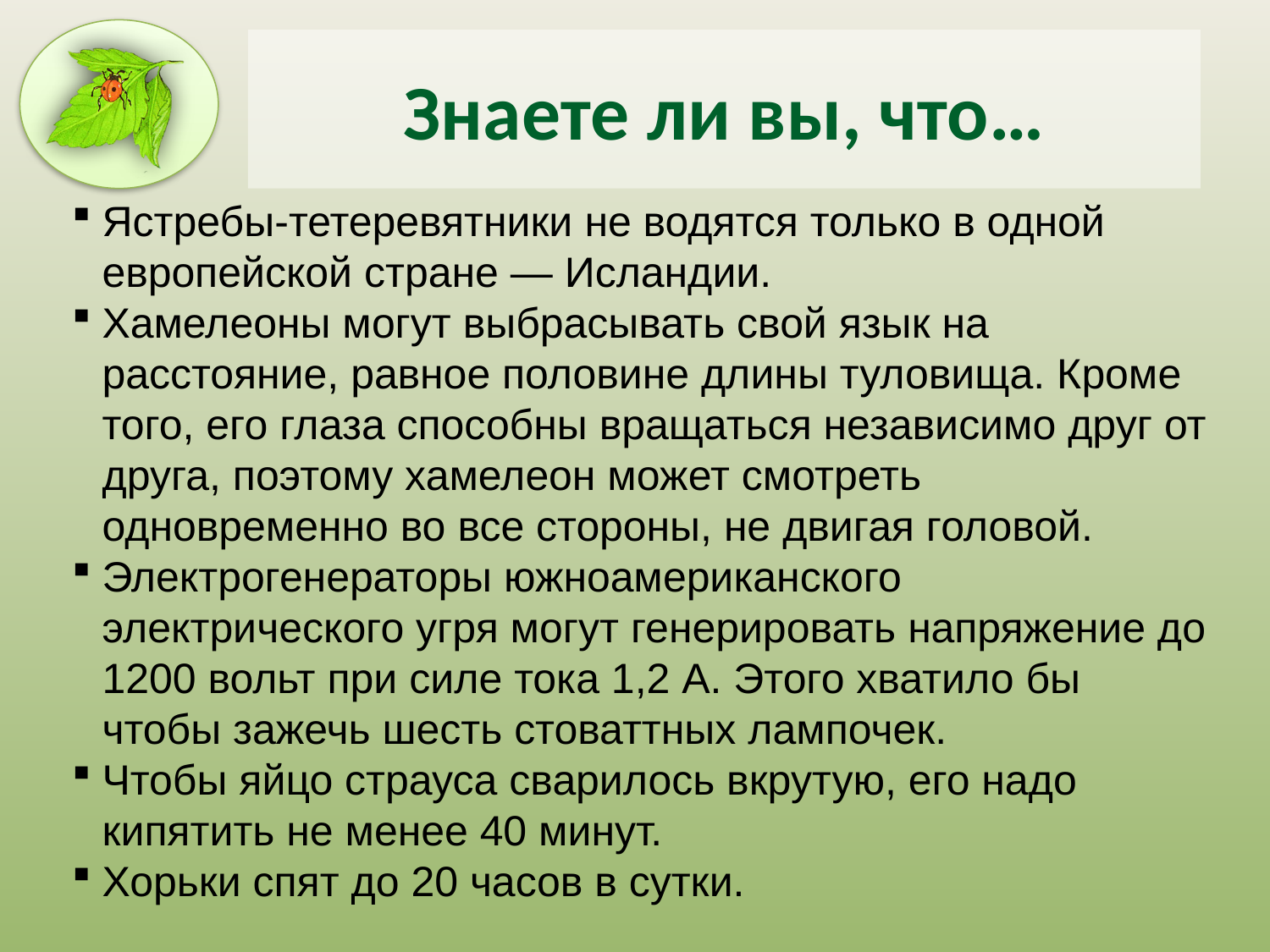

# Знаете ли вы, что…
Ястребы-тетеревятники не водятся только в одной европейской стране — Исландии.
Хамелеоны могут выбрасывать свой язык на расстояние, равное половине длины туловища. Кроме того, его глаза способны вращаться независимо друг от друга, поэтому хамелеон может смотреть одновременно во все стороны, не двигая головой.
Электрогенераторы южноамериканского электрического угря могут генерировать напряжение до 1200 вольт при силе тока 1,2 А. Этого хватило бы чтобы зажечь шесть стоваттных лампочек.
Чтобы яйцо страуса сварилось вкрутую, его надо кипятить не менее 40 минут.
Хорьки спят до 20 часов в сутки.